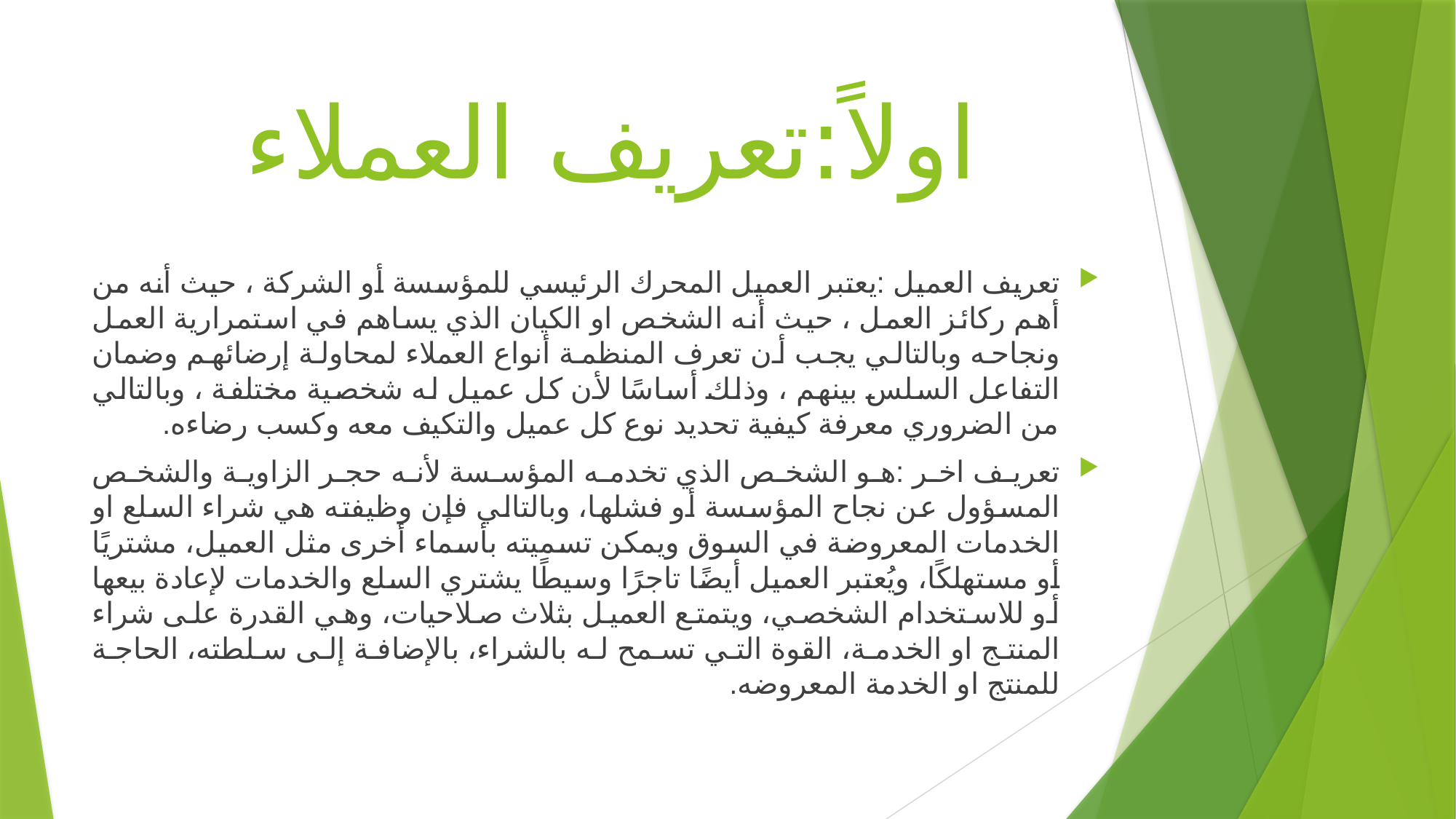

# اولاً:تعريف العملاء
تعريف العميل :يعتبر العميل المحرك الرئيسي للمؤسسة أو الشركة ، حيث أنه من أهم ركائز العمل ، حيث أنه الشخص او الكيان الذي يساهم في استمرارية العمل ونجاحه وبالتالي يجب أن تعرف المنظمة أنواع العملاء لمحاولة إرضائهم وضمان التفاعل السلس بينهم ، وذلك أساسًا لأن كل عميل له شخصية مختلفة ، وبالتالي من الضروري معرفة كيفية تحديد نوع كل عميل والتكيف معه وكسب رضاءه.
تعريف اخر :هو الشخص الذي تخدمه المؤسسة لأنه حجر الزاوية والشخص المسؤول عن نجاح المؤسسة أو فشلها، وبالتالي فإن وظيفته هي شراء السلع او الخدمات المعروضة في السوق ويمكن تسميته بأسماء أخرى مثل العميل، مشتريًا أو مستهلكًا، ويُعتبر العميل أيضًا تاجرًا وسيطًا يشتري السلع والخدمات لإعادة بيعها أو للاستخدام الشخصي، ويتمتع العميل بثلاث صلاحيات، وهي القدرة على شراء المنتج او الخدمة، القوة التي تسمح له بالشراء، بالإضافة إلى سلطته، الحاجة للمنتج او الخدمة المعروضه.